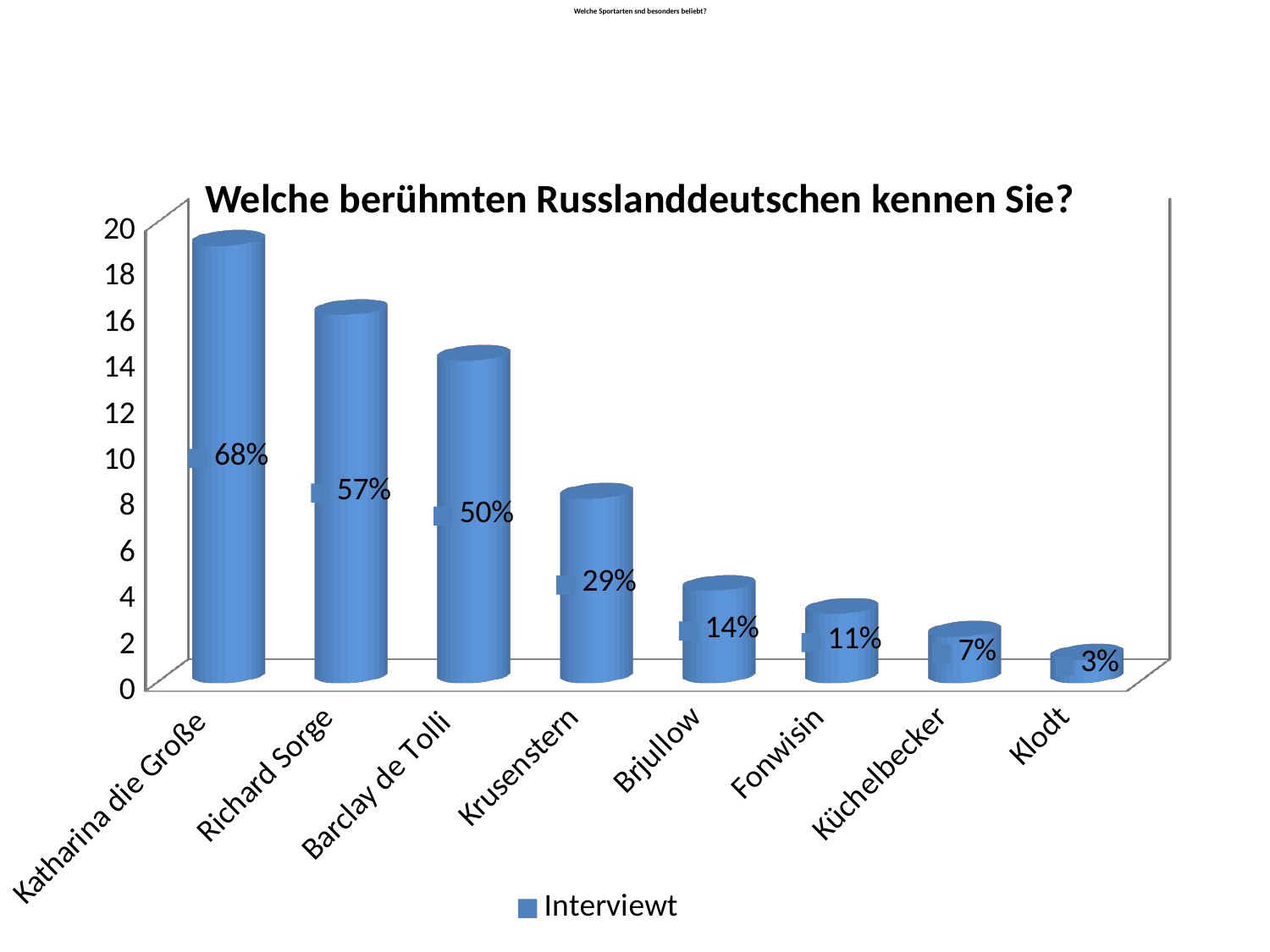

Welche Sportarten snd besonders beliebt?

Welche berühmten Russlanddeutschen kennen Sie?

[unsupported chart]